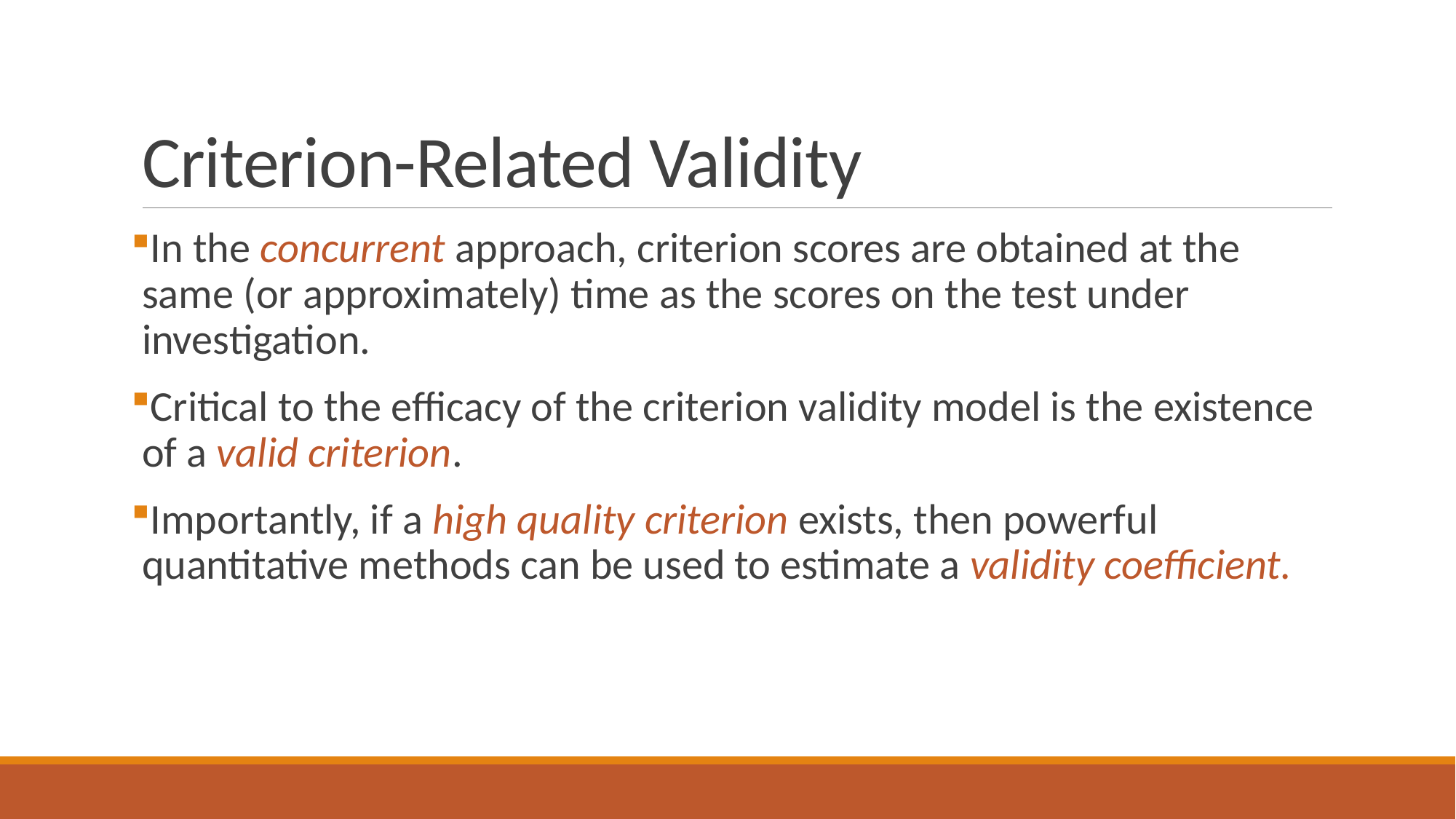

# Criterion-Related Validity
In the concurrent approach, criterion scores are obtained at the same (or approximately) time as the scores on the test under investigation.
Critical to the efficacy of the criterion validity model is the existence of a valid criterion.
Importantly, if a high quality criterion exists, then powerful quantitative methods can be used to estimate a validity coefficient.